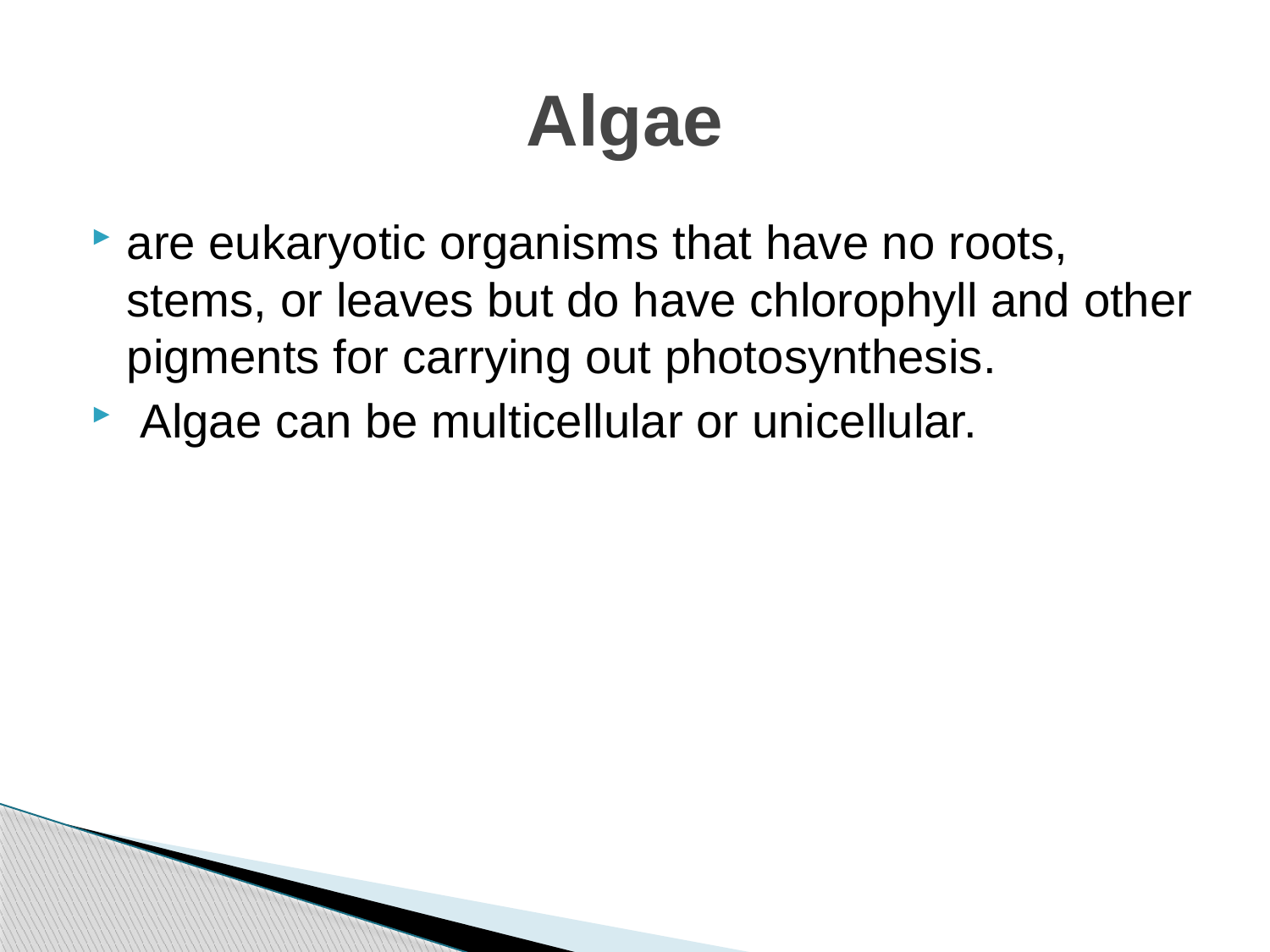

# Algae
are eukaryotic organisms that have no roots, stems, or leaves but do have chlorophyll and other pigments for carrying out photosynthesis.
 Algae can be multicellular or unicellular.